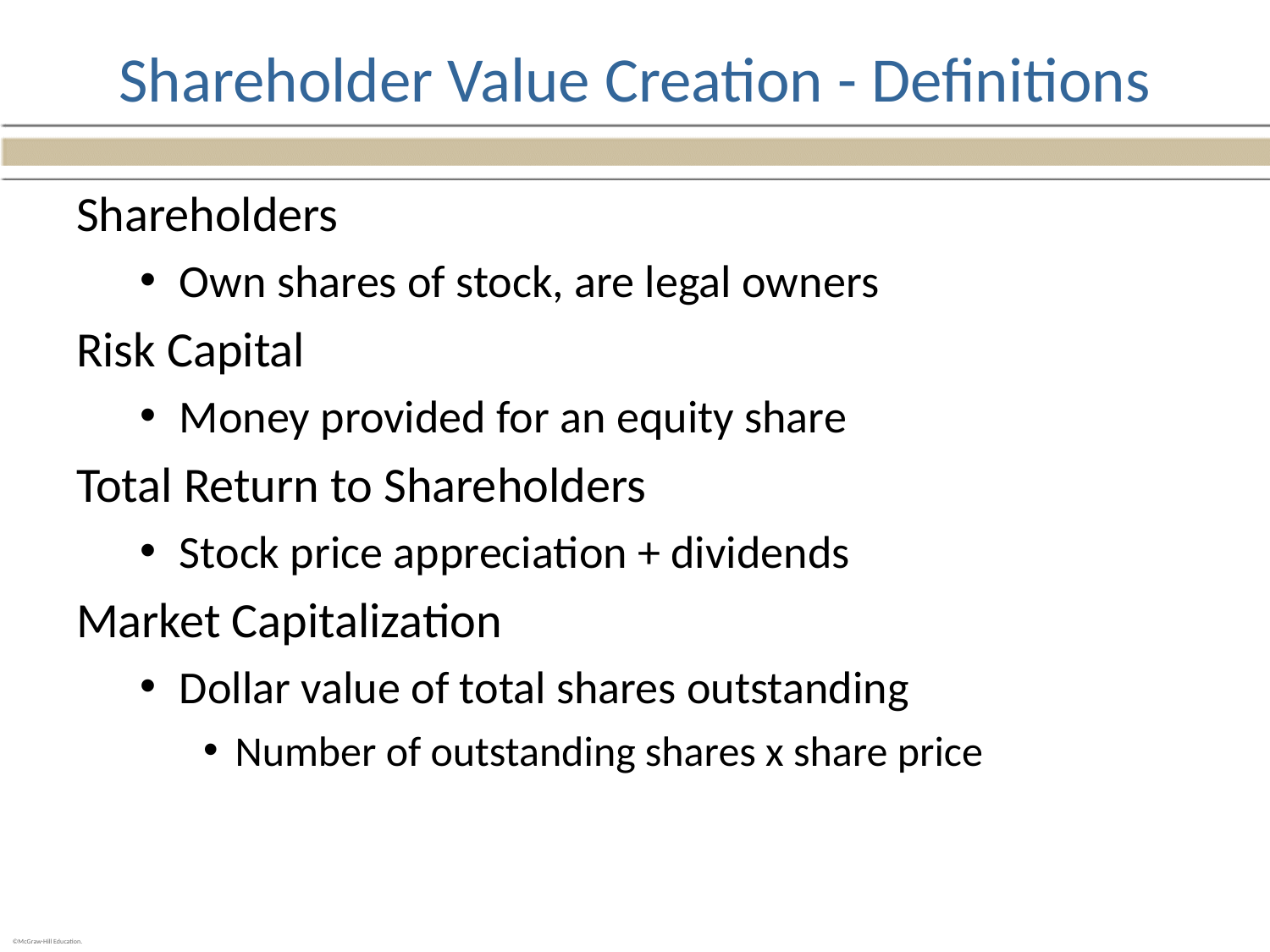

# Shareholder Value Creation - Definitions
Shareholders
Own shares of stock, are legal owners
Risk Capital
Money provided for an equity share
Total Return to Shareholders
Stock price appreciation + dividends
Market Capitalization
Dollar value of total shares outstanding
Number of outstanding shares x share price